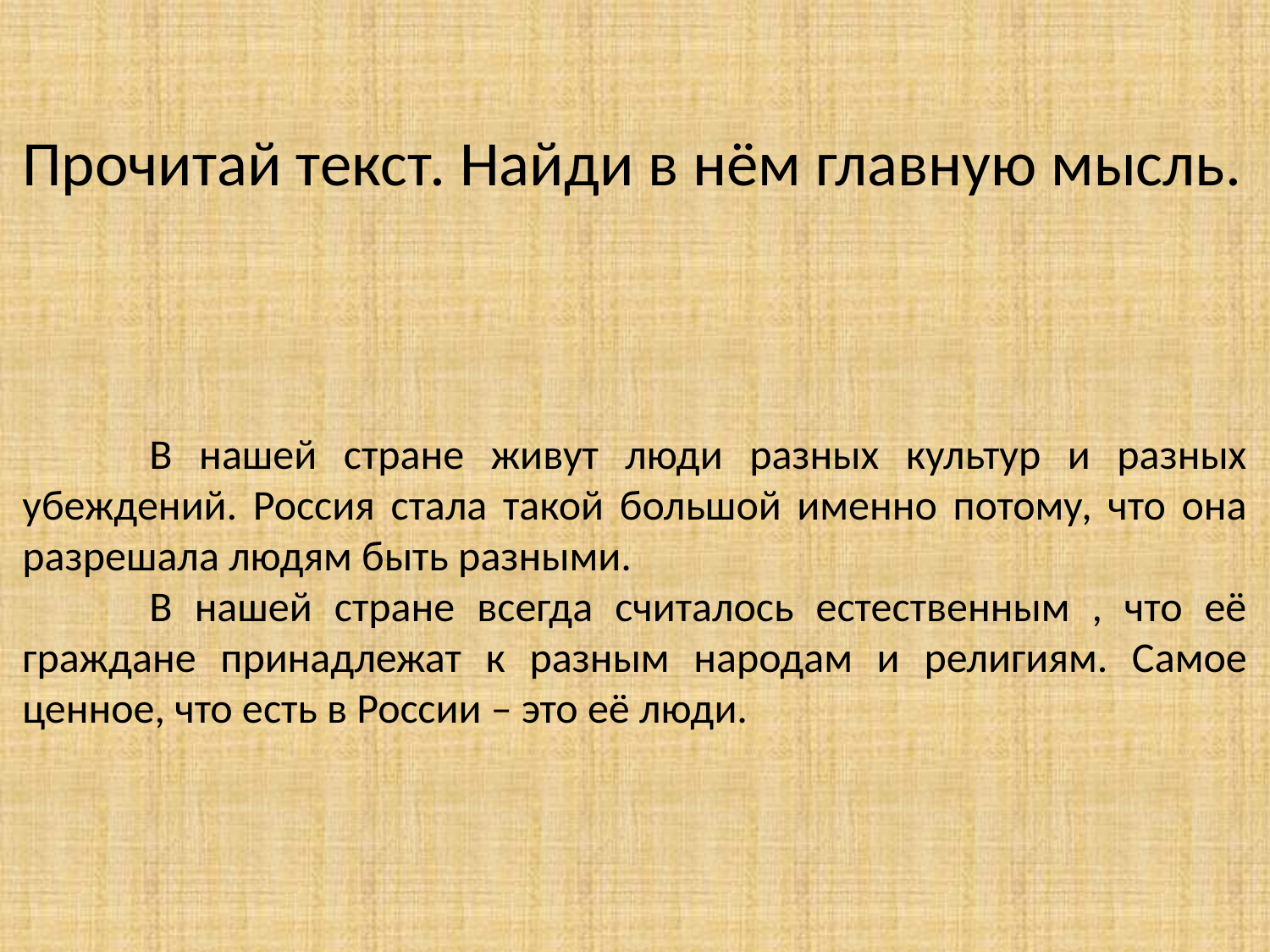

Прочитай текст. Найди в нём главную мысль.

	В нашей стране живут люди разных культур и разных убеждений. Россия стала такой большой именно потому, что она разрешала людям быть разными.
	В нашей стране всегда считалось естественным , что её граждане принадлежат к разным народам и религиям. Самое ценное, что есть в России – это её люди.